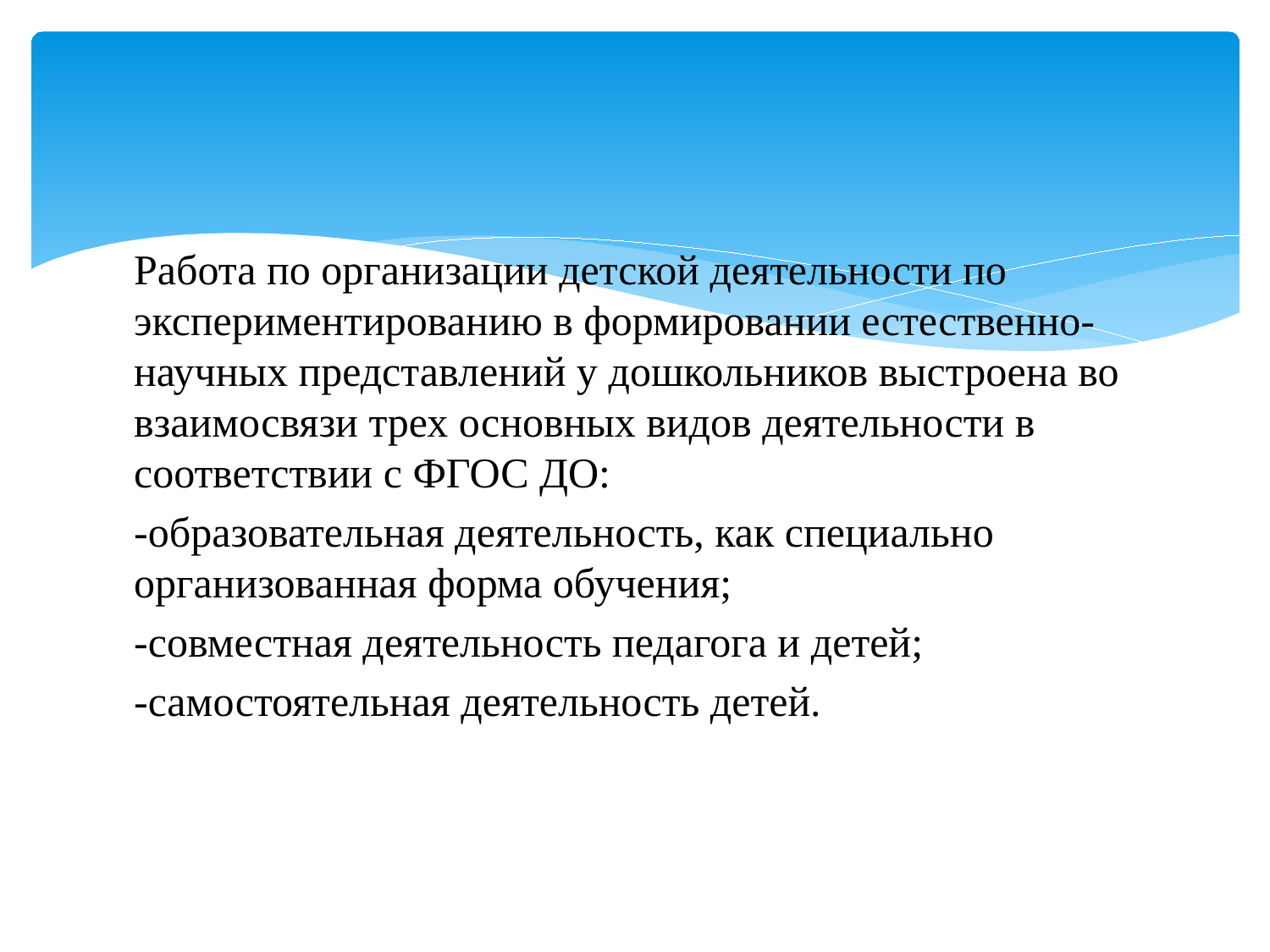

Работа по организации детской деятельности по экспериментированию в формировании естественно-научных представлений у дошкольников выстроена во взаимосвязи трех основных видов деятельности в соответствии с ФГОС ДО:
-образовательная деятельность, как специально организованная форма обучения;
-совместная деятельность педагога и детей;
-самостоятельная деятельность детей.